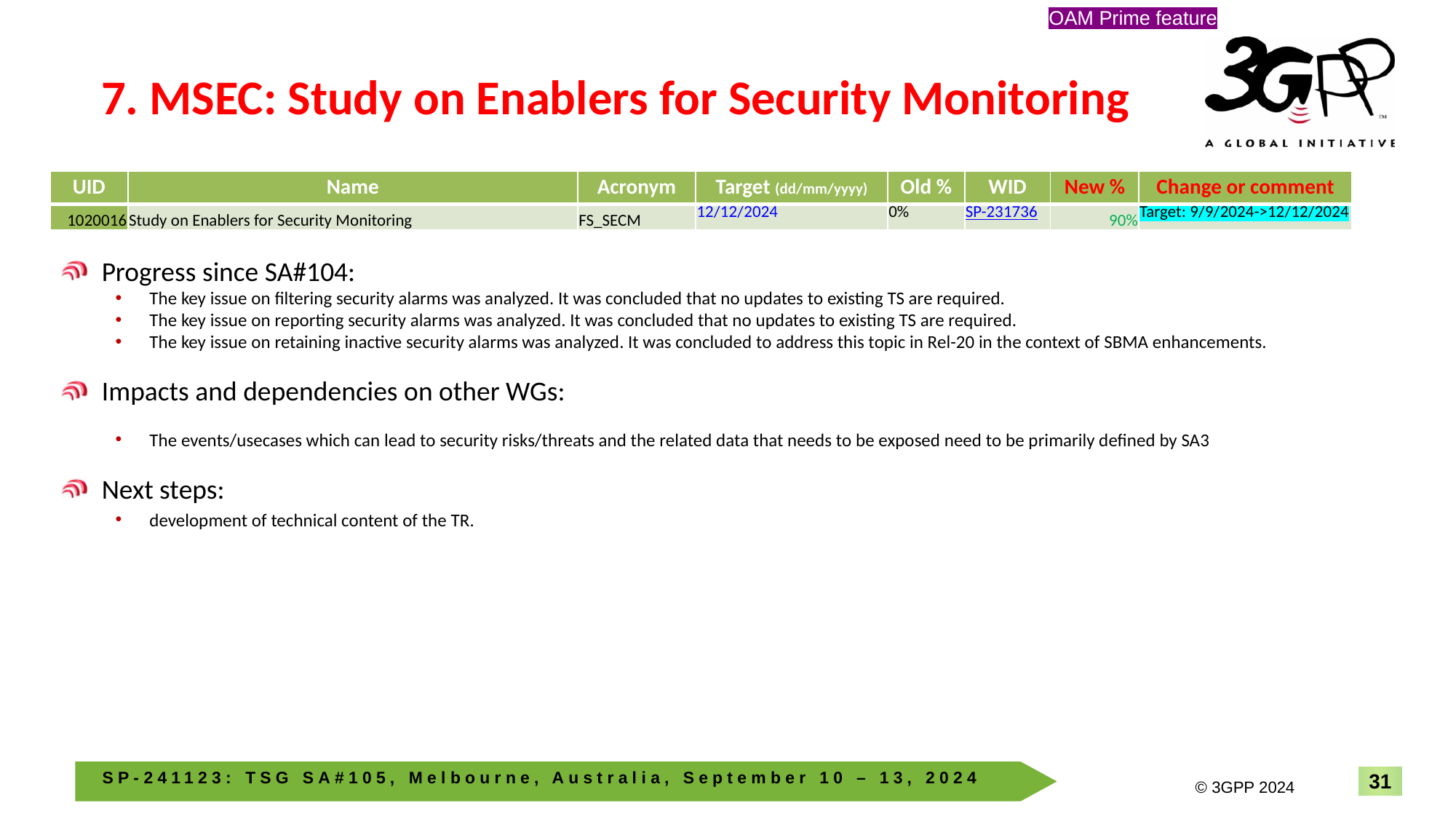

OAM Prime feature
# 7. MSEC: Study on Enablers for Security Monitoring
| UID | Name | Acronym | Target (dd/mm/yyyy) | Old % | WID | New % | Change or comment |
| --- | --- | --- | --- | --- | --- | --- | --- |
| 1020016 | Study on Enablers for Security Monitoring | FS\_SECM | 12/12/2024 | 0% | SP-231736 | 90% | Target: 9/9/2024->12/12/2024 |
Progress since SA#104:
The key issue on filtering security alarms was analyzed. It was concluded that no updates to existing TS are required.
The key issue on reporting security alarms was analyzed. It was concluded that no updates to existing TS are required.
The key issue on retaining inactive security alarms was analyzed. It was concluded to address this topic in Rel-20 in the context of SBMA enhancements.

Impacts and dependencies on other WGs:

The events/usecases which can lead to security risks/threats and the related data that needs to be exposed need to be primarily defined by SA3

Next steps:
development of technical content of the TR.